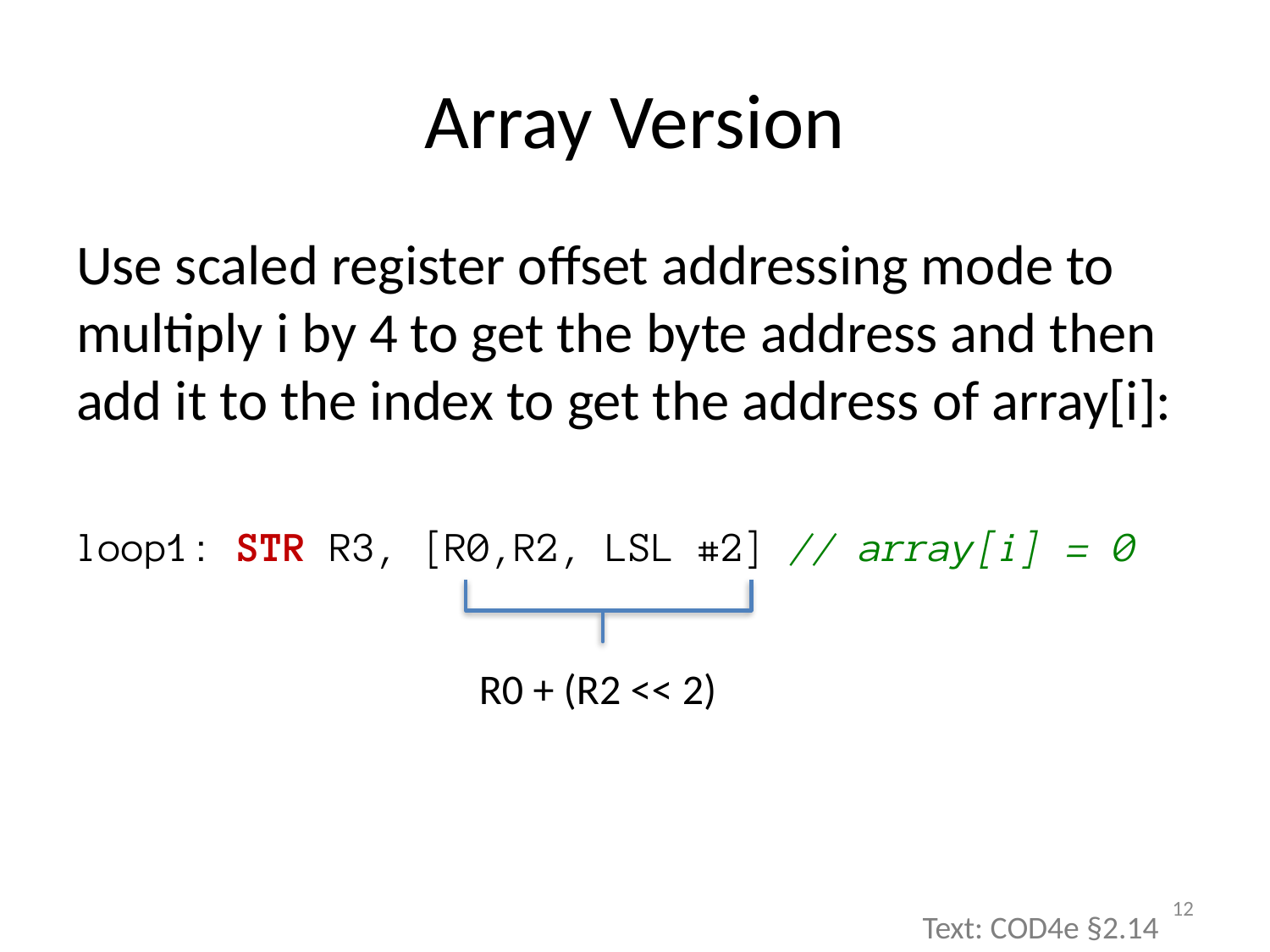

# Array Version
Use scaled register offset addressing mode to multiply i by 4 to get the byte address and then add it to the index to get the address of array[i]:

loop1: STR R3, [R0,R2, LSL #2] // array[i] = 0

R0 + (R2 << 2)
12
Text: COD4e §2.14